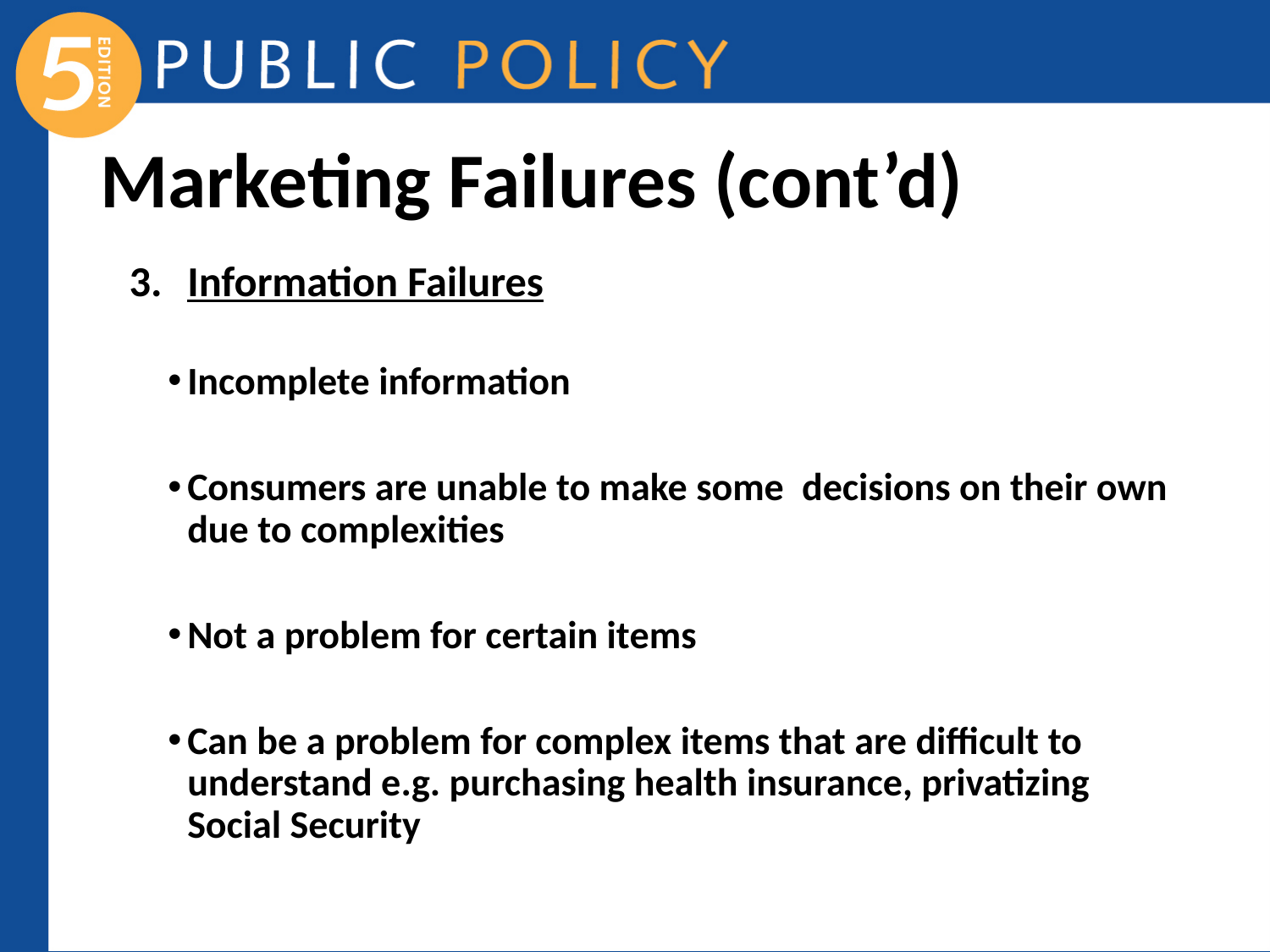

# Marketing Failures (cont’d)
Information Failures

Incomplete information

Consumers are unable to make some  decisions on their own due to complexities

Not a problem for certain items

Can be a problem for complex items that are difficult to understand e.g. purchasing health insurance, privatizing Social Security